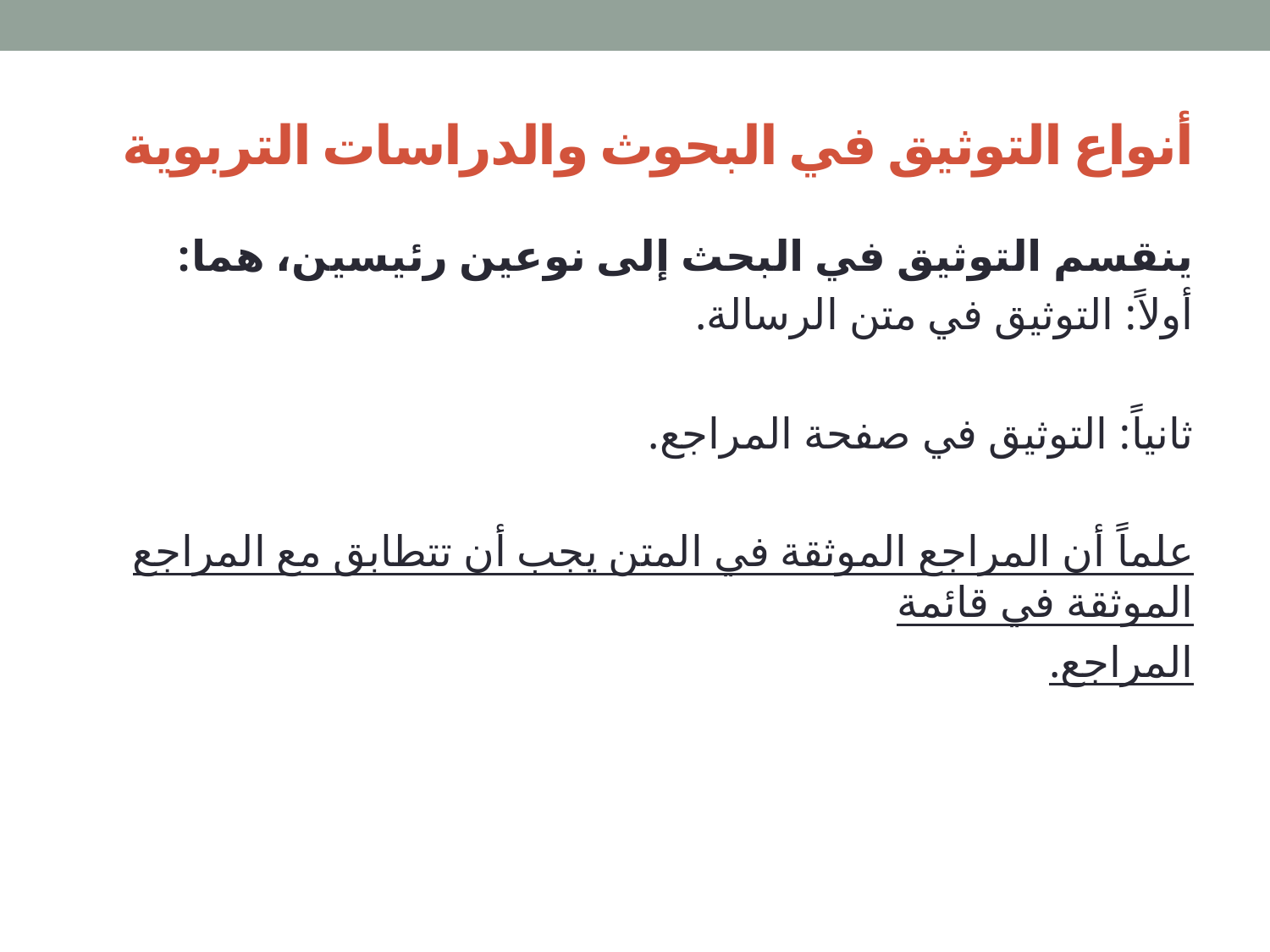

# أنواع التوثيق في البحوث والدراسات التربوية
ينقسم التوثيق في البحث إلى نوعين رئيسين، هما:
أولاً: التوثيق في متن الرسالة.

ثانياً: التوثيق في صفحة المراجع.

علماً أن المراجع الموثقة في المتن يجب أن تتطابق مع المراجع الموثقة في قائمة
المراجع.